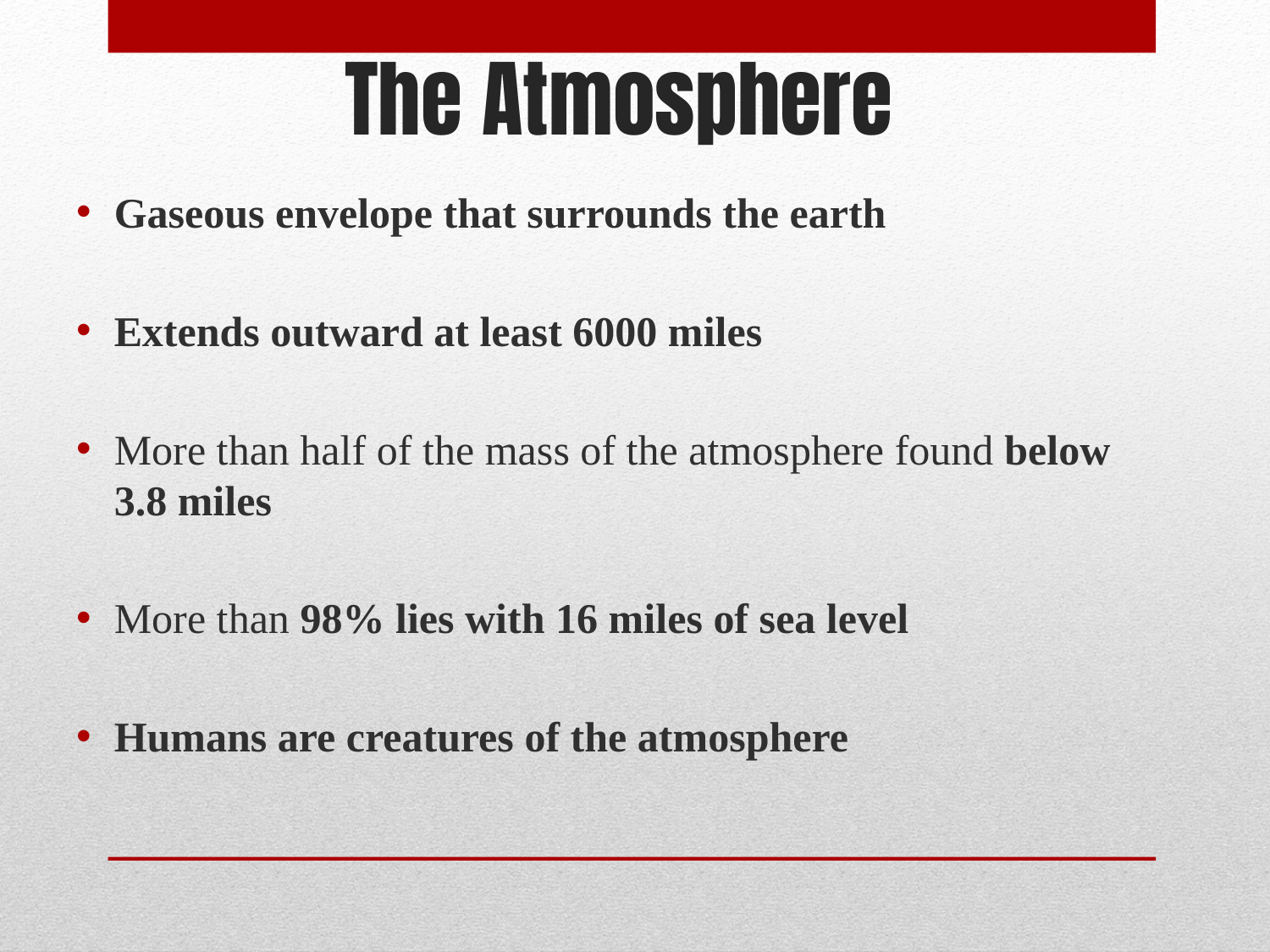

The Atmosphere
Gaseous envelope that surrounds the earth

Extends outward at least 6000 miles

More than half of the mass of the atmosphere found below 3.8 miles

More than 98% lies with 16 miles of sea level

Humans are creatures of the atmosphere